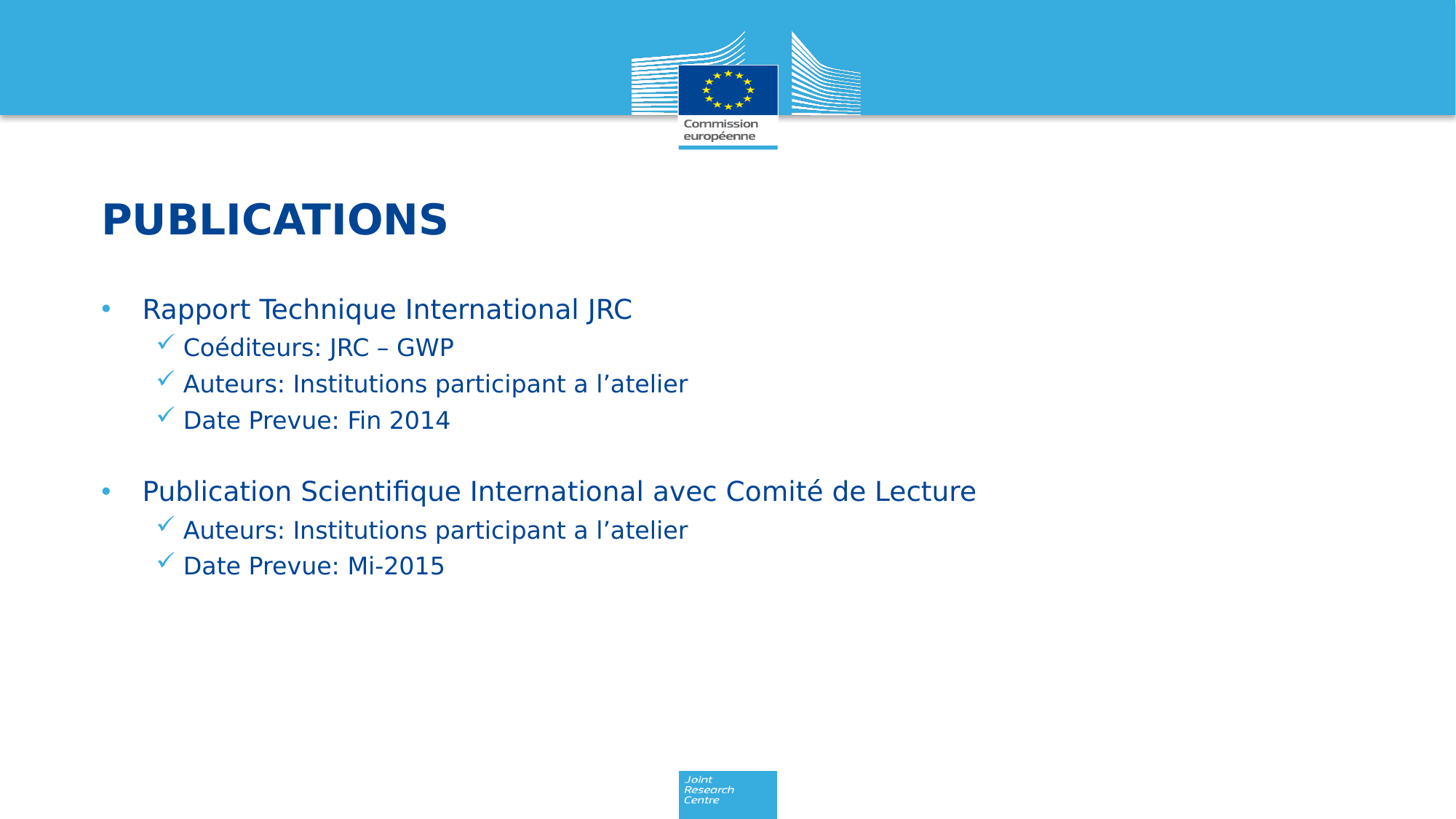

# PUBLICATIONS
Rapport Technique International JRC
Coéditeurs: JRC – GWP
Auteurs: Institutions participant a l’atelier
Date Prevue: Fin 2014

Publication Scientifique International avec Comité de Lecture
Auteurs: Institutions participant a l’atelier
Date Prevue: Mi-2015